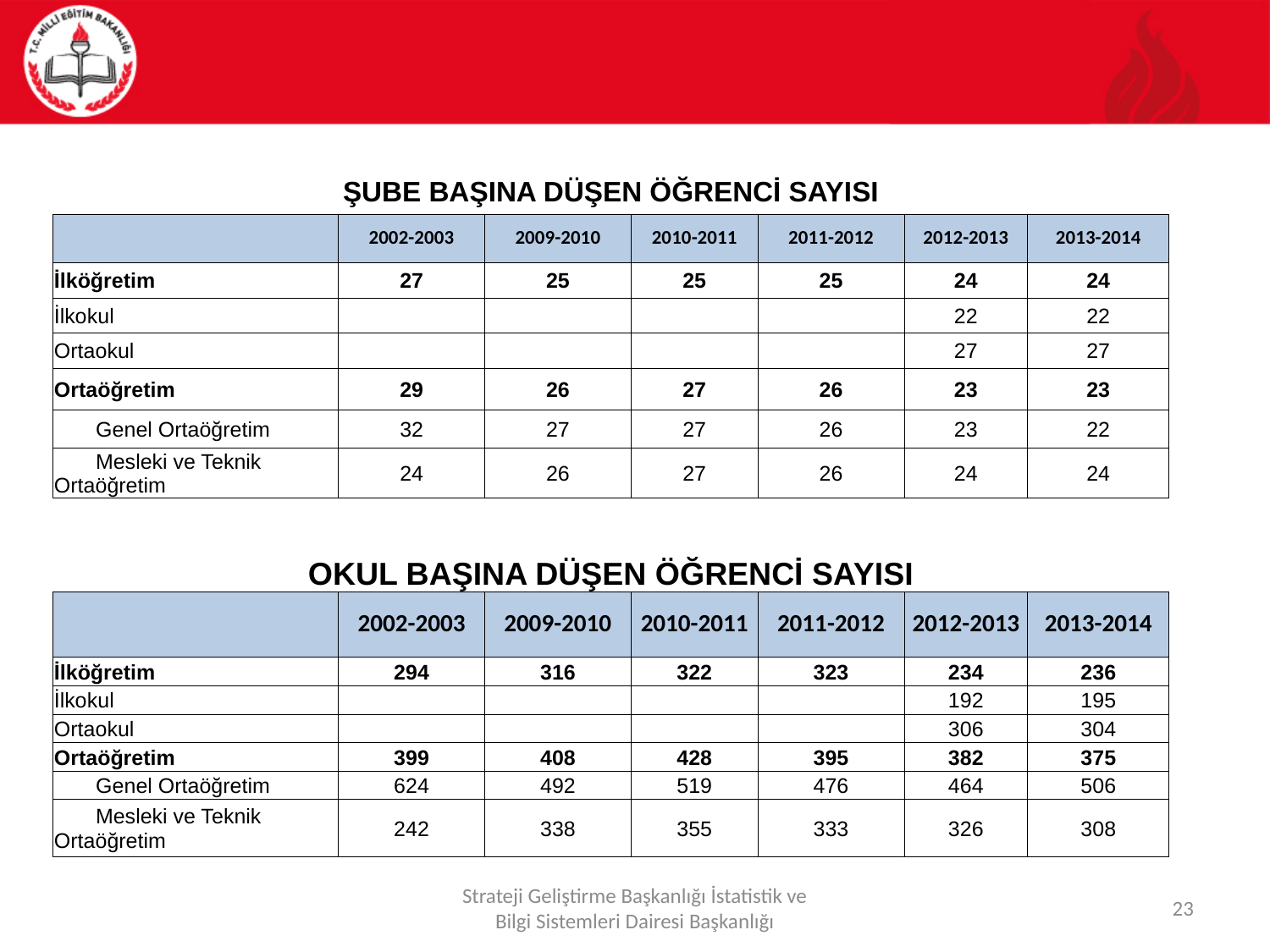

| ŞUBE BAŞINA DÜŞEN ÖĞRENCİ SAYISI |  |  |  |  |  |  |
| --- | --- | --- | --- | --- | --- | --- |
|  | 2002-2003 | 2009-2010 | 2010-2011 | 2011-2012 | 2012-2013 | 2013-2014 |
| İlköğretim | 27 | 25 | 25 | 25 | 24 | 24 |
| İlkokul |  |  |  |  | 22 | 22 |
| Ortaokul |  |  |  |  | 27 | 27 |
| Ortaöğretim | 29 | 26 | 27 | 26 | 23 | 23 |
| Genel Ortaöğretim | 32 | 27 | 27 | 26 | 23 | 22 |
| Mesleki ve Teknik Ortaöğretim | 24 | 26 | 27 | 26 | 24 | 24 |
|  |  |  |  |  |  |  |
|  |  |  |  |  |  |  |
| OKUL BAŞINA DÜŞEN ÖĞRENCİ SAYISI |  |  |  |  |  |  |
|  | 2002-2003 | 2009-2010 | 2010-2011 | 2011-2012 | 2012-2013 | 2013-2014 |
| İlköğretim | 294 | 316 | 322 | 323 | 234 | 236 |
| İlkokul |  |  |  |  | 192 | 195 |
| Ortaokul |  |  |  |  | 306 | 304 |
| Ortaöğretim | 399 | 408 | 428 | 395 | 382 | 375 |
| Genel Ortaöğretim | 624 | 492 | 519 | 476 | 464 | 506 |
| Mesleki ve Teknik Ortaöğretim | 242 | 338 | 355 | 333 | 326 | 308 |
Strateji Geliştirme Başkanlığı İstatistik ve Bilgi Sistemleri Dairesi Başkanlığı
23